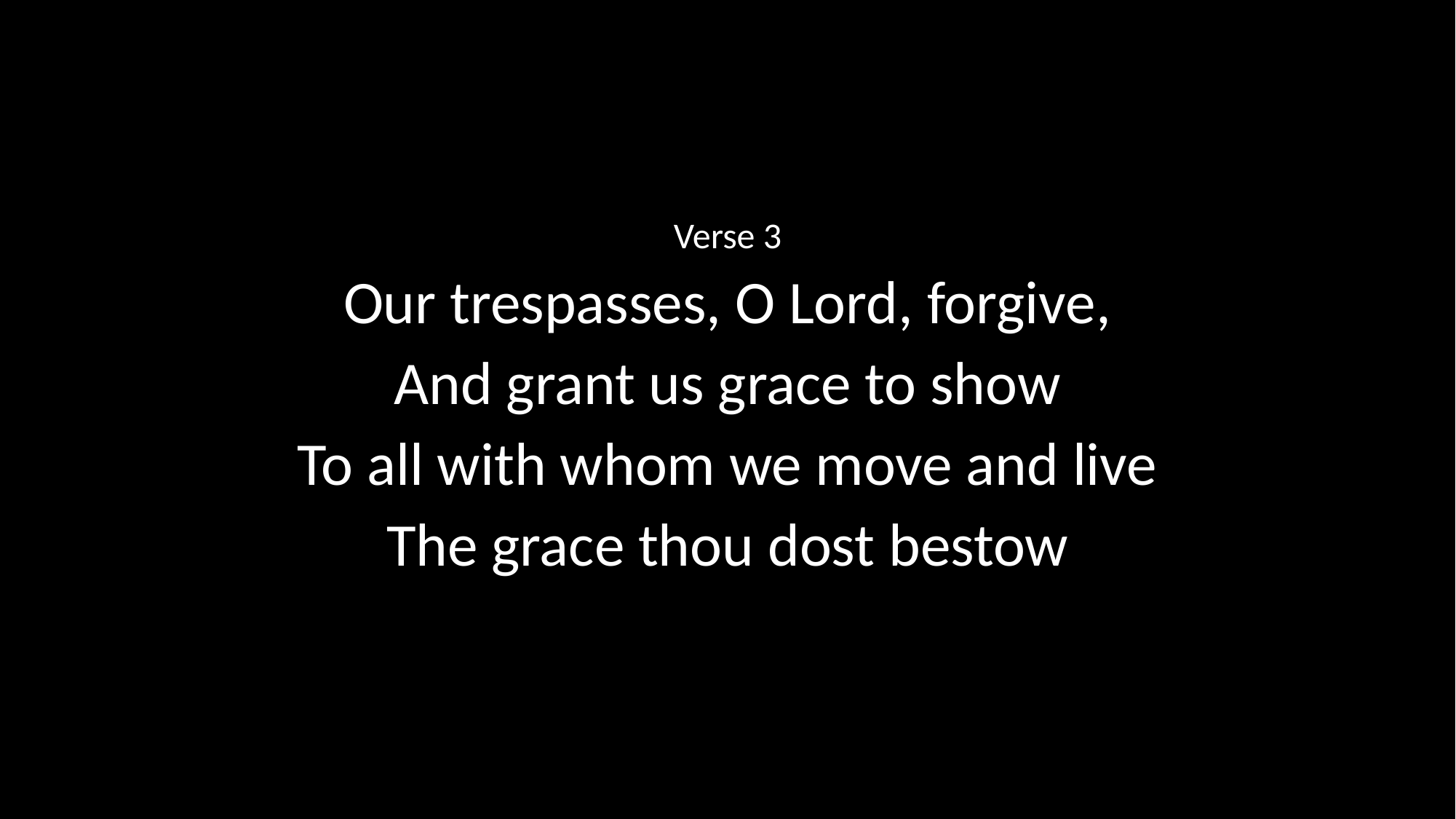

Verse 3
Our trespasses, O Lord, forgive,
And grant us grace to show
To all with whom we move and live
The grace thou dost bestow